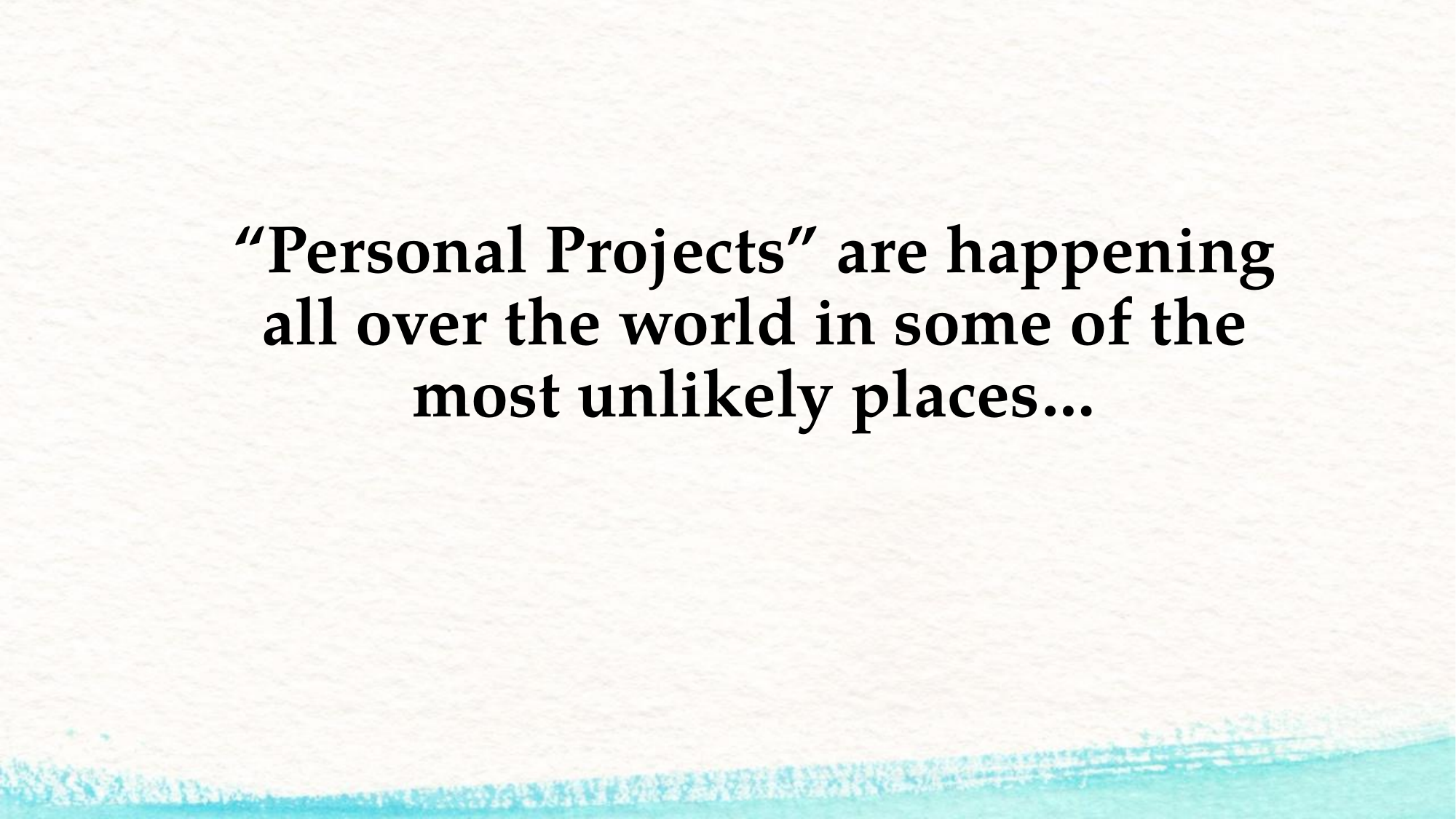

# “Personal Projects” are happening all over the world in some of the most unlikely places…